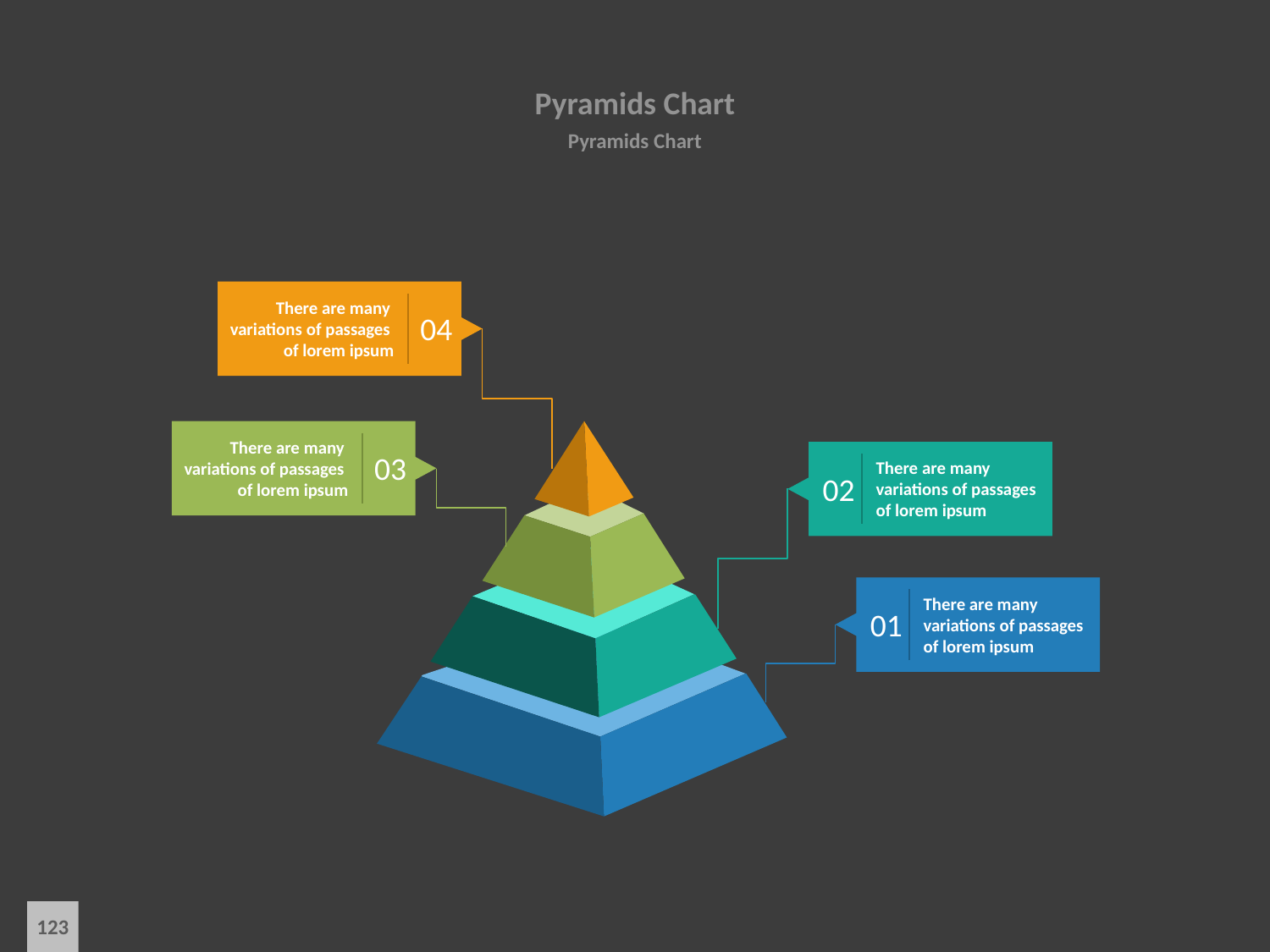

# Pyramids Chart
Pyramids Chart

There are many
variations of passages
of lorem ipsum
04

There are many
variations of passages
of lorem ipsum

03
There are many
variations of passages
of lorem ipsum
02

There are many
variations of passages
of lorem ipsum
01